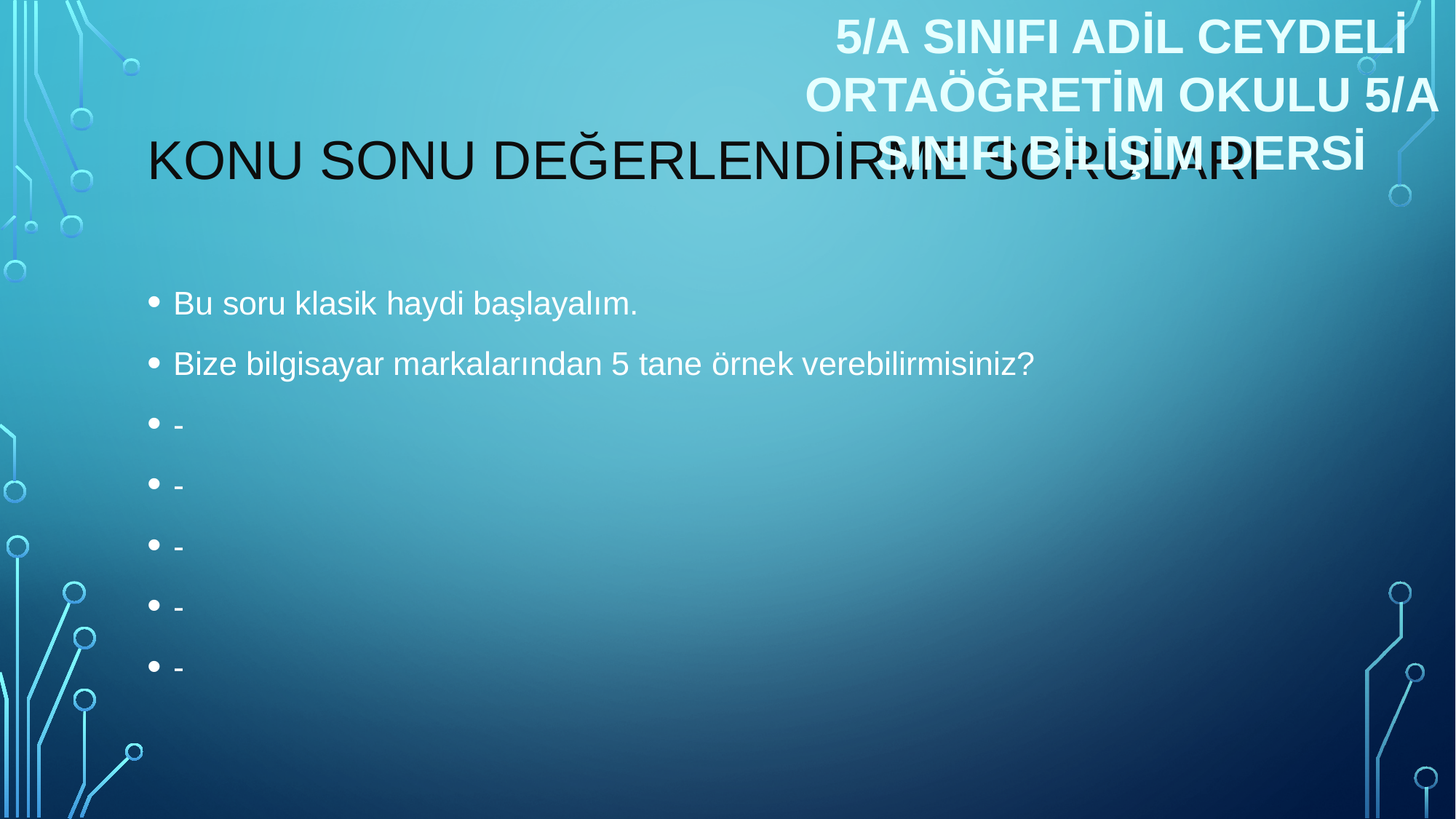

5/A SINIFI ADİL CEYDELİ ORTAÖĞRETİM OKULU 5/A SINIFI BİLİŞİM DERSİ
# Konu sonu değerlendirme soruları
Bu soru klasik haydi başlayalım.
Bize bilgisayar markalarından 5 tane örnek verebilirmisiniz?
-
-
-
-
-